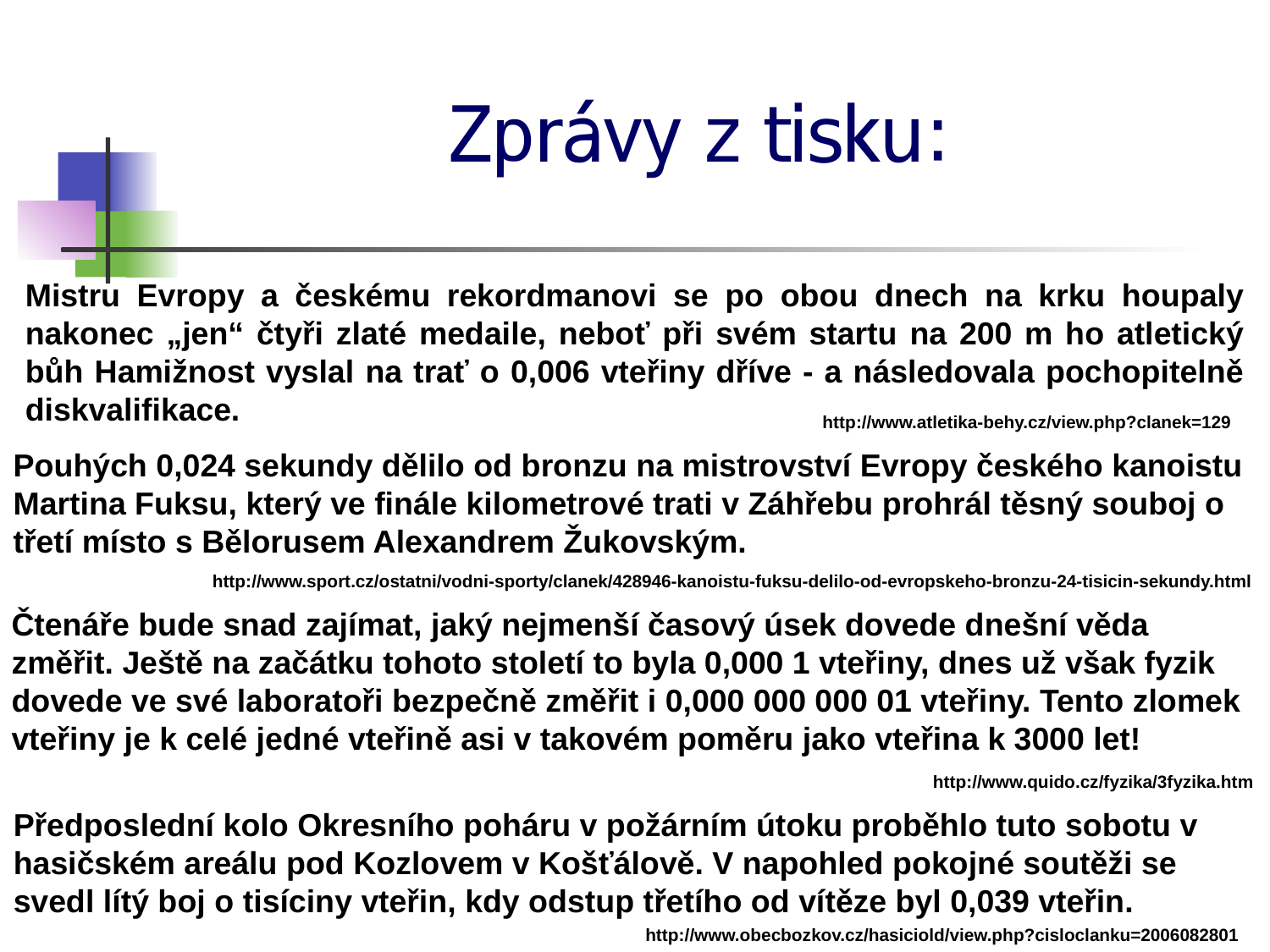

# Zprávy z tisku:
Mistru Evropy a českému rekordmanovi se po obou dnech na krku houpaly nakonec „jen“ čtyři zlaté medaile, neboť při svém startu na 200 m ho atletický bůh Hamižnost vyslal na trať o 0,006 vteřiny dříve - a následovala pochopitelně diskvalifikace.
http://www.atletika-behy.cz/view.php?clanek=129
Pouhých 0,024 sekundy dělilo od bronzu na mistrovství Evropy českého kanoistu Martina Fuksu, který ve finále kilometrové trati v Záhřebu prohrál těsný souboj o třetí místo s Bělorusem Alexandrem Žukovským.
http://www.sport.cz/ostatni/vodni-sporty/clanek/428946-kanoistu-fuksu-delilo-od-evropskeho-bronzu-24-tisicin-sekundy.html
Čtenáře bude snad zajímat, jaký nejmenší časový úsek dovede dnešní věda změřit. Ještě na začátku tohoto století to byla 0,000 1 vteřiny, dnes už však fyzik dovede ve své laboratoři bezpečně změřit i 0,000 000 000 01 vteřiny. Tento zlomek vteřiny je k celé jedné vteřině asi v takovém poměru jako vteřina k 3000 let!
http://www.quido.cz/fyzika/3fyzika.htm
Předposlední kolo Okresního poháru v požárním útoku proběhlo tuto sobotu v hasičském areálu pod Kozlovem v Košťálově. V napohled pokojné soutěži se svedl lítý boj o tisíciny vteřin, kdy odstup třetího od vítěze byl 0,039 vteřin.
http://www.obecbozkov.cz/hasiciold/view.php?cisloclanku=2006082801